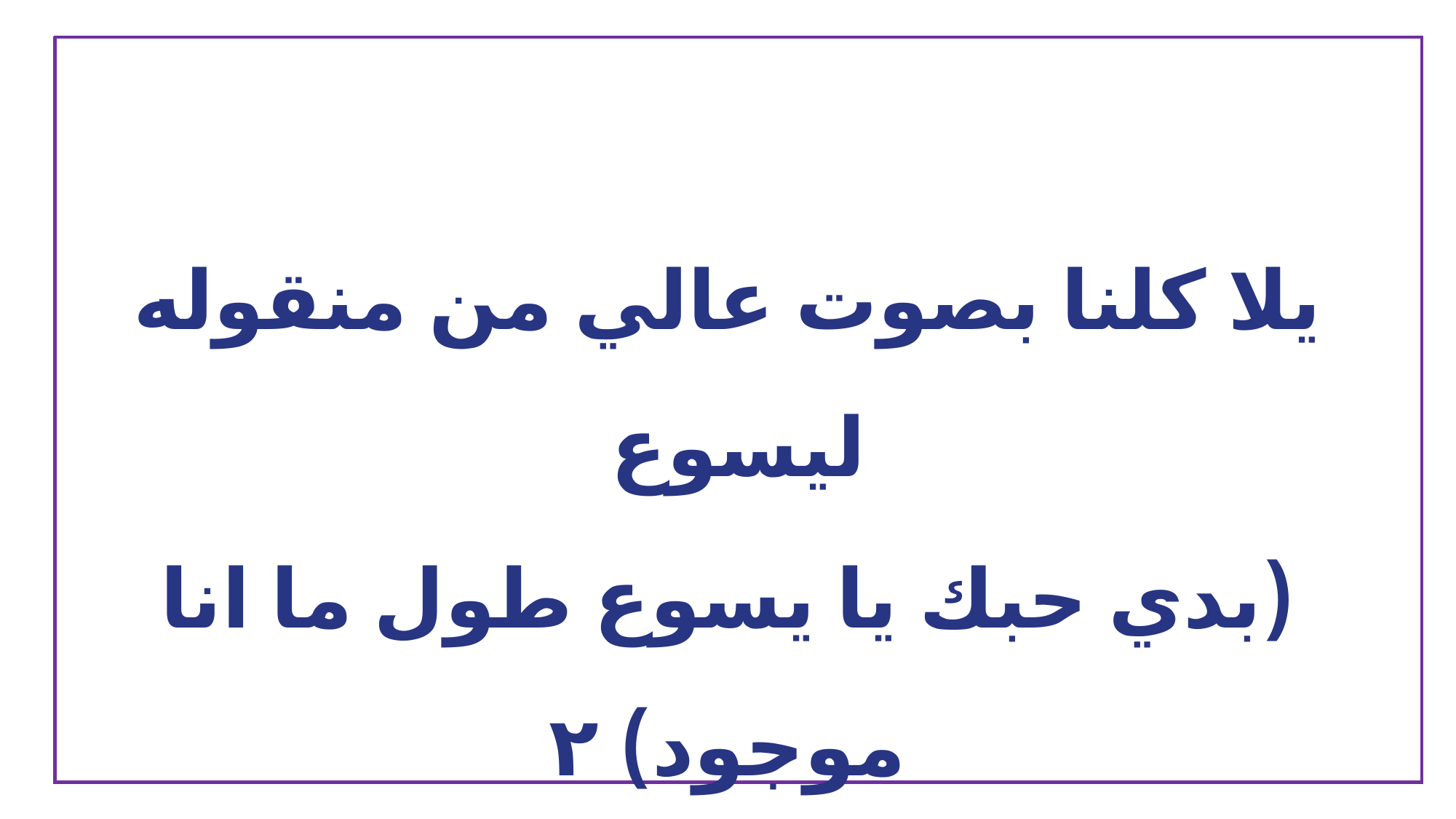

يلا كلنا بصوت عالي من منقوله ليسوع
(بدي حبك يا يسوع طول ما انا موجود) ٢